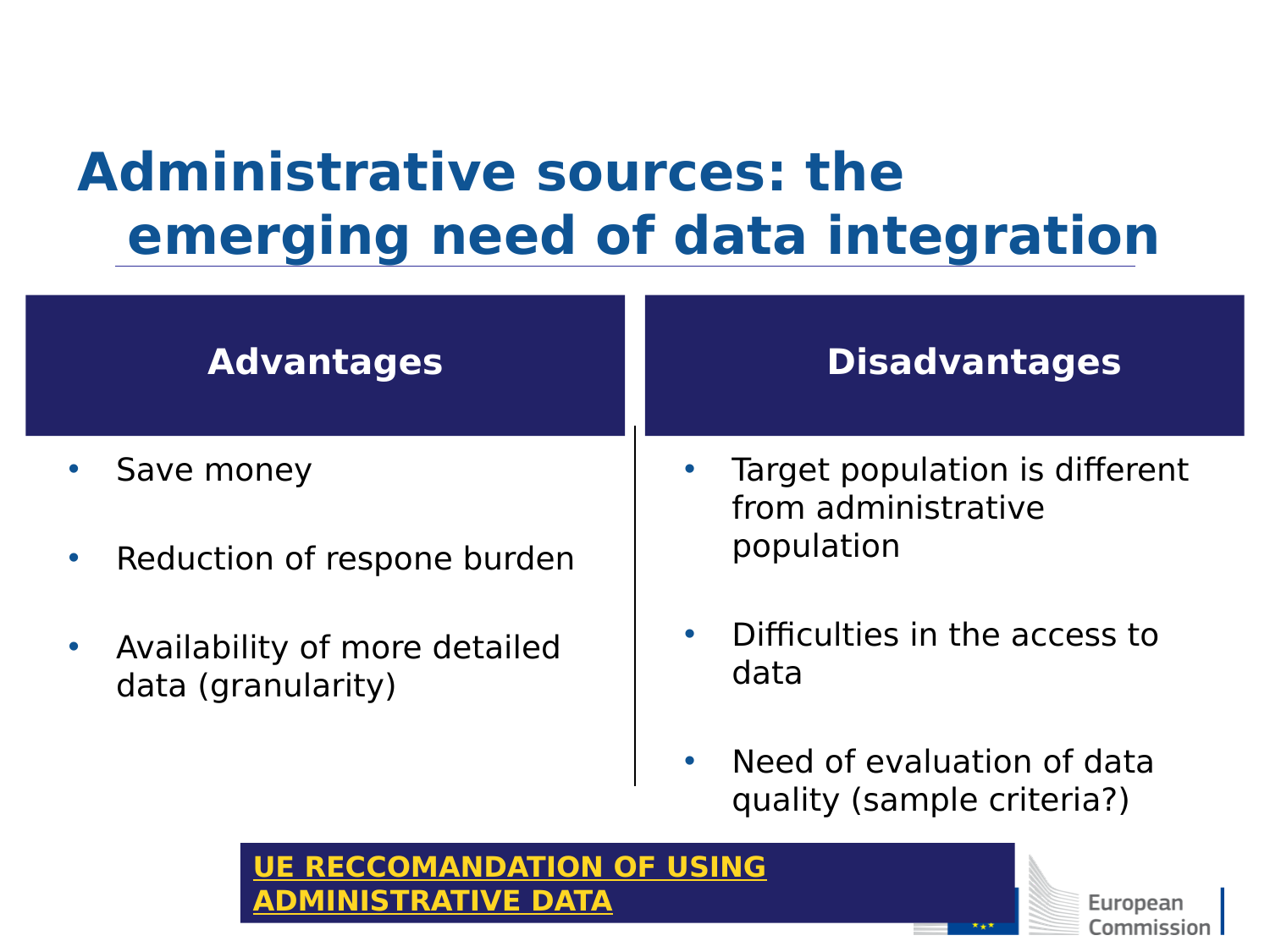

# Administrative sources: the emerging need of data integration

Advantages
Disadvantages
Save money

Reduction of respone burden

Availability of more detailed data (granularity)
Target population is different from administrative population

Difficulties in the access to data

Need of evaluation of data quality (sample criteria?)
Ue reccomandation of using administrative data